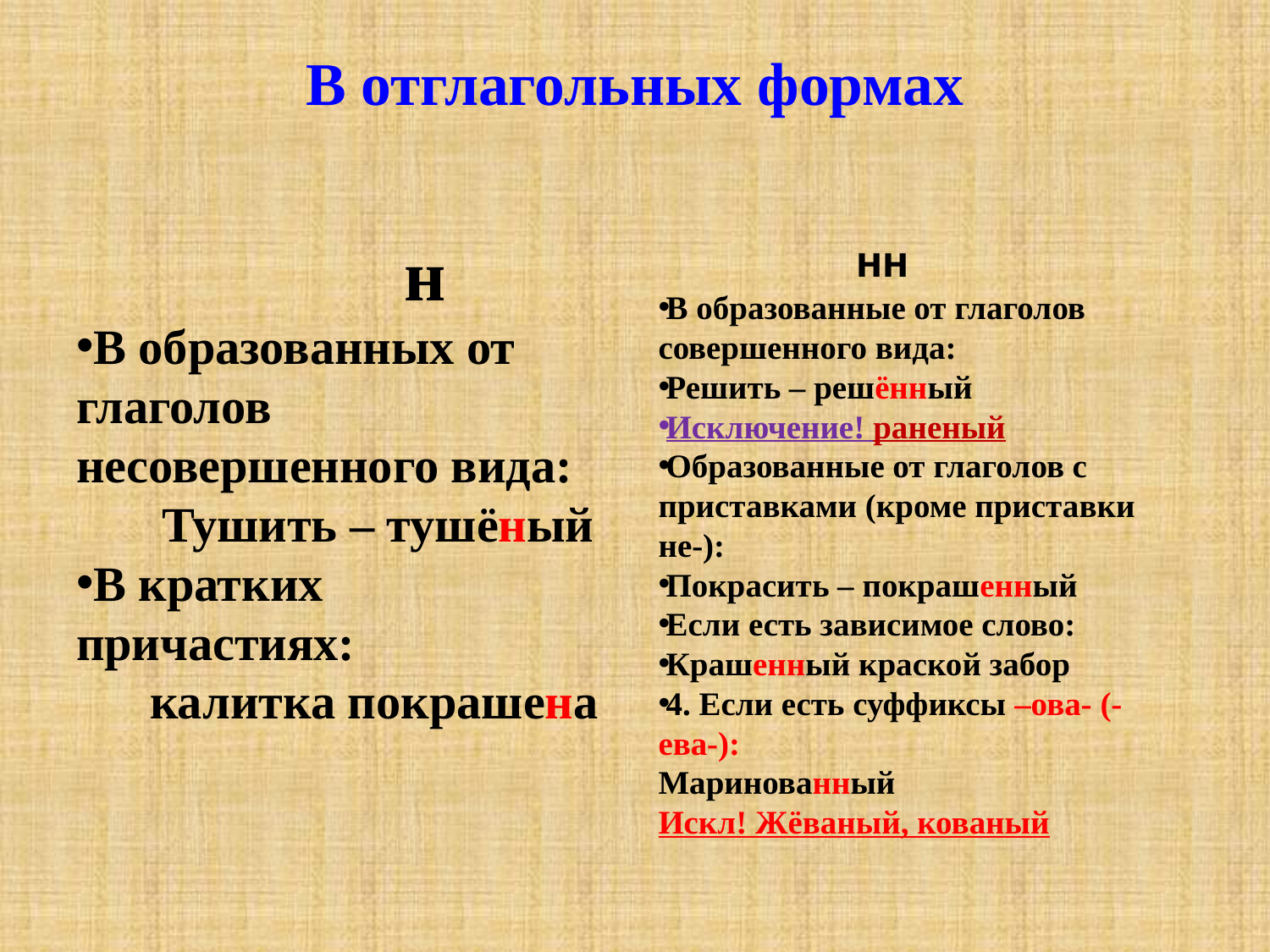

# В отглагольных формах
                  н
В образованных от глаголов несовершенного вида:
       Тушить – тушёный
В кратких причастиях:
      калитка покрашена

                  нн
В образованные от глаголов совершенного вида:
Решить – решённый
Исключение! раненый
Образованные от глаголов с приставками (кроме приставки не-):
Покрасить – покрашенный
Если есть зависимое слово:
Крашенный краской забор
4. Если есть суффиксы –ова- (-ева-):
Маринованный
Искл! Жёваный, кованый